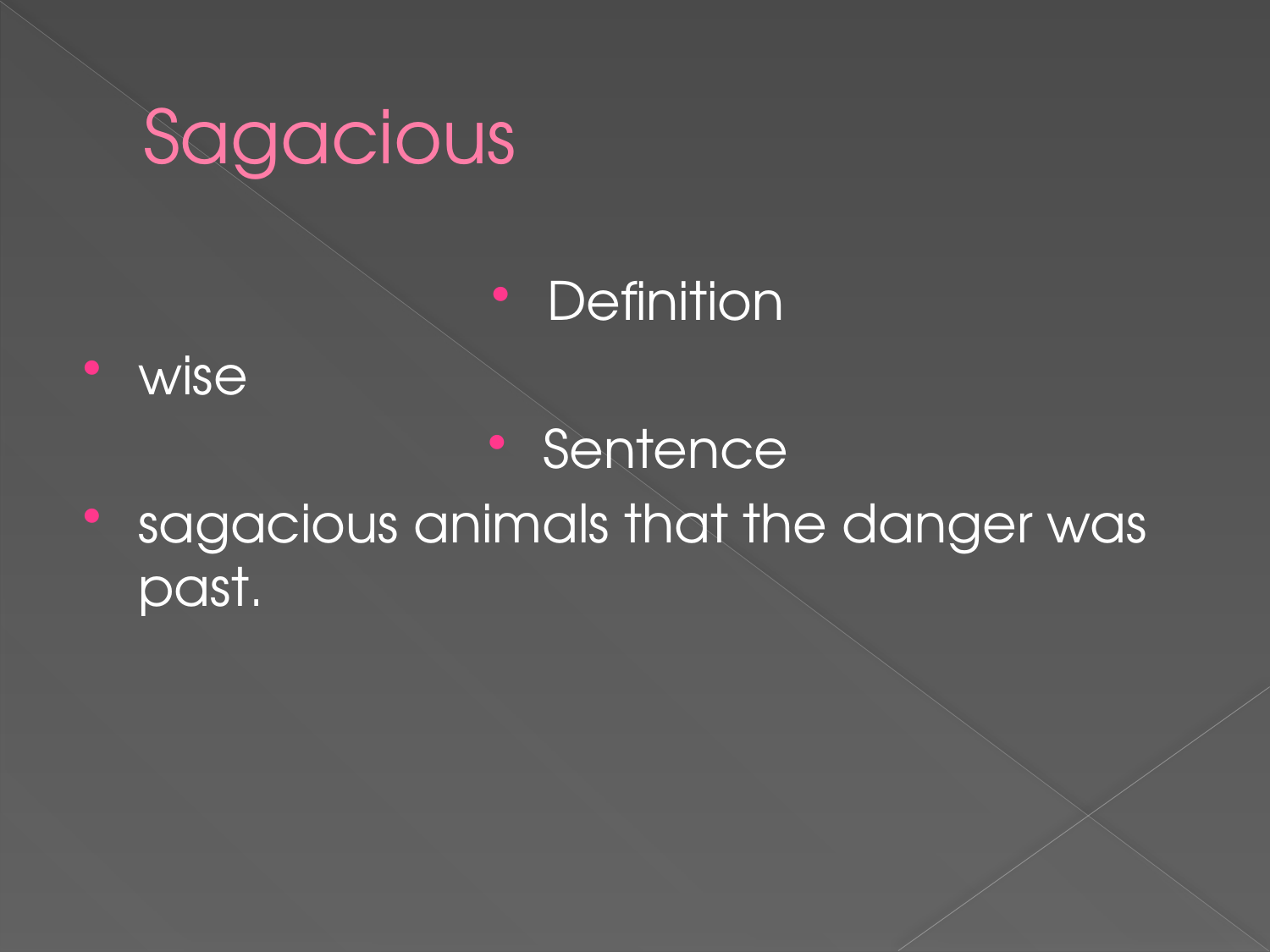

# Sagacious
Definition
wise
Sentence
sagacious animals that the danger was past.